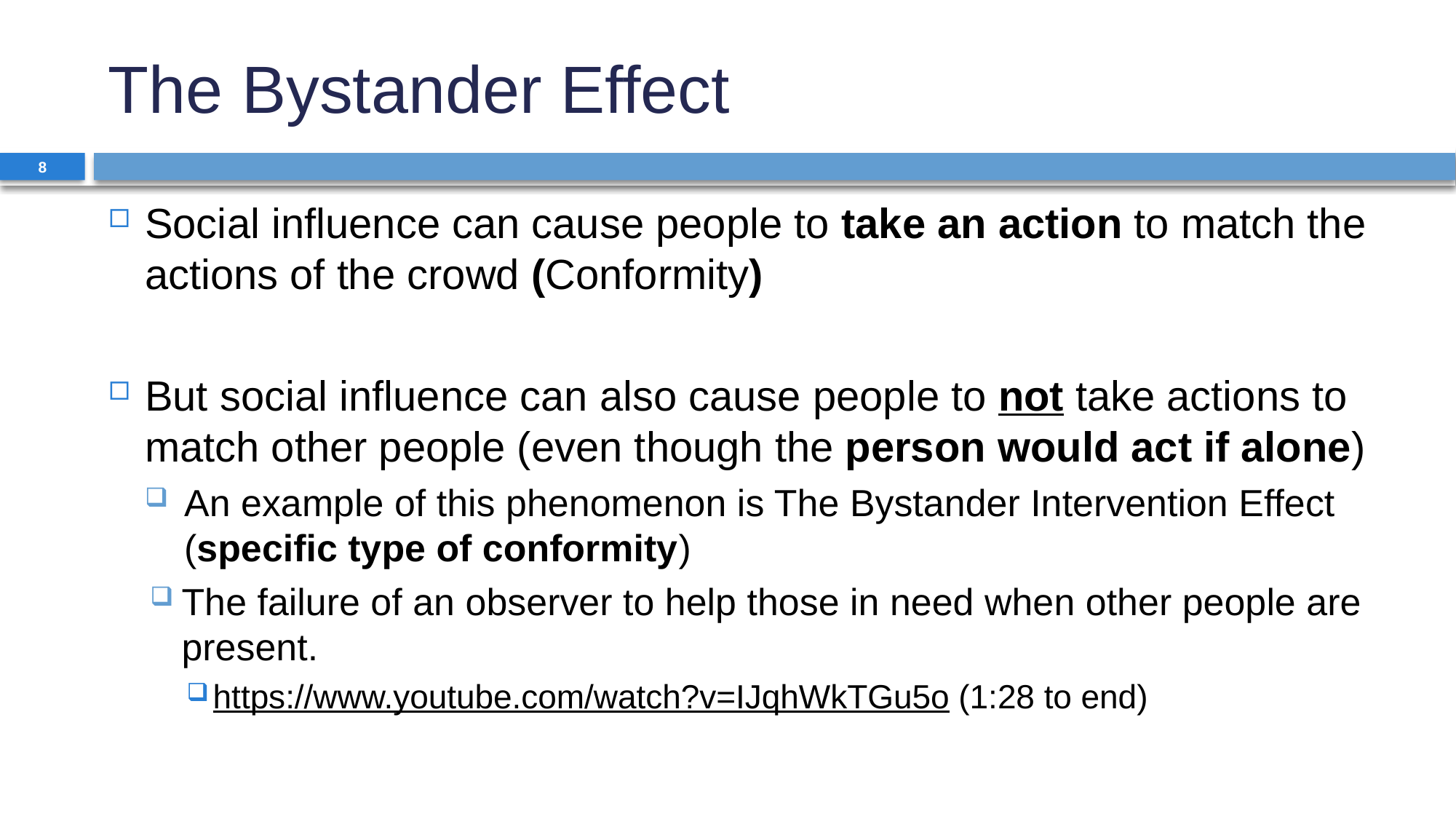

# The Bystander Effect
8
Social influence can cause people to take an action to match the actions of the crowd (Conformity)

But social influence can also cause people to not take actions to match other people (even though the person would act if alone)
An example of this phenomenon is The Bystander Intervention Effect (specific type of conformity)
The failure of an observer to help those in need when other people are present.
https://www.youtube.com/watch?v=IJqhWkTGu5o (1:28 to end)